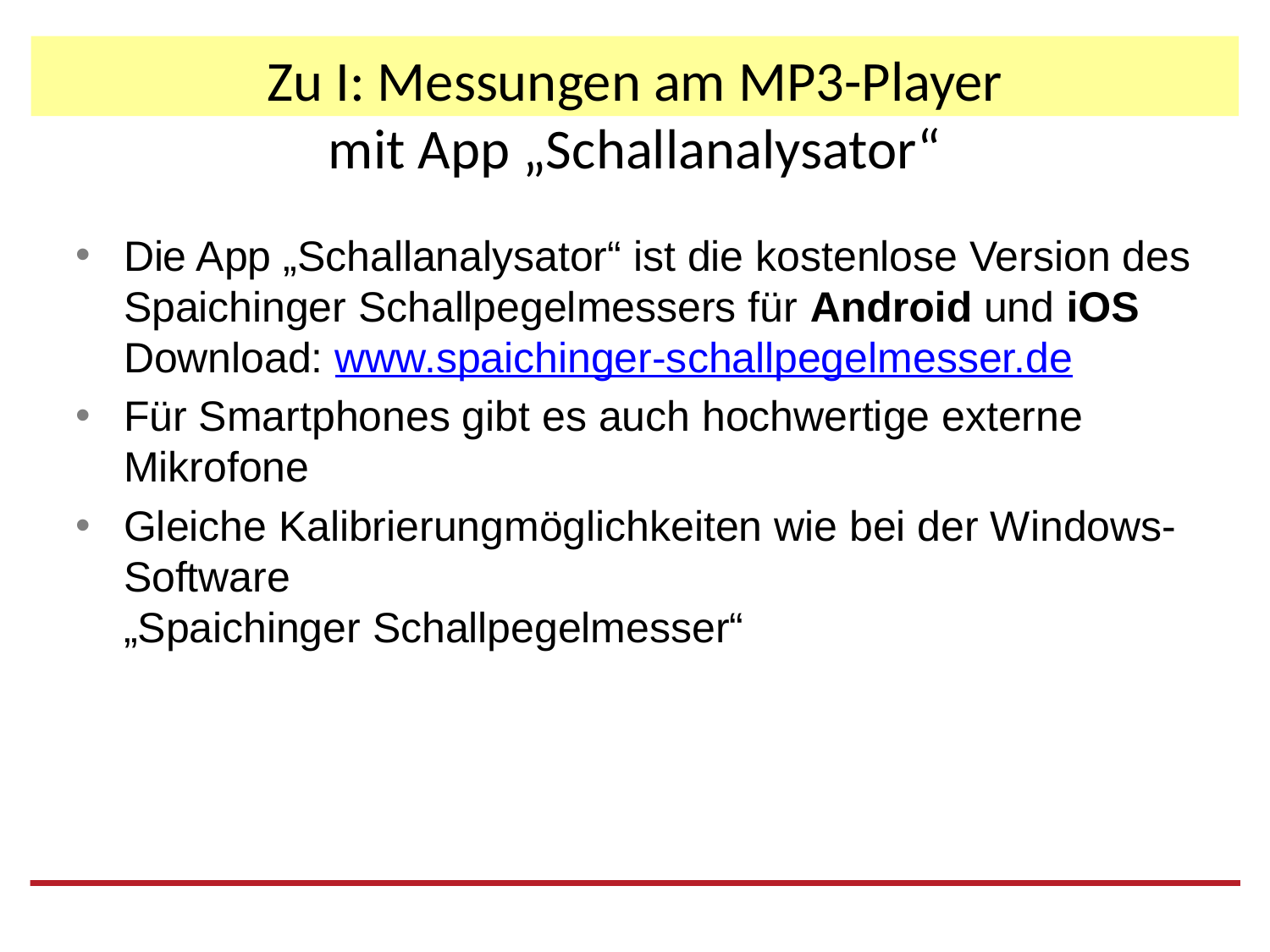

# Zu I: Messungen am MP3-Player mit App „Schallanalysator“
Die App „Schallanalysator“ ist die kostenlose Version des Spaichinger Schallpegelmessers für Android und iOS
Download: www.spaichinger-schallpegelmesser.de
Für Smartphones gibt es auch hochwertige externe Mikrofone
Gleiche Kalibrierungmöglichkeiten wie bei der Windows-Software
„Spaichinger Schallpegelmesser“